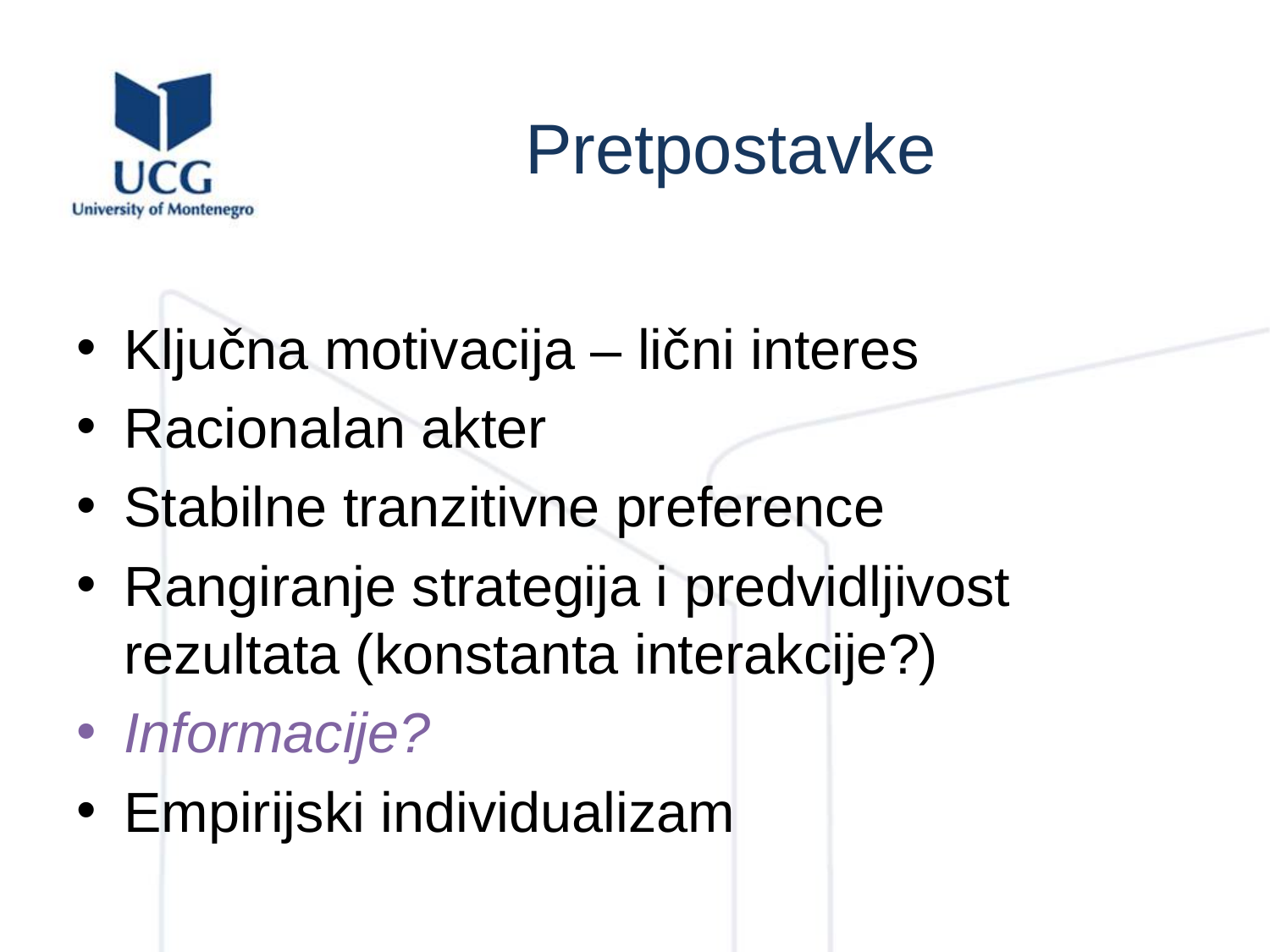

# Pretpostavke
Ključna motivacija – lični interes
Racionalan akter
Stabilne tranzitivne preference
Rangiranje strategija i predvidljivost rezultata (konstanta interakcije?)
Informacije?
Empirijski individualizam